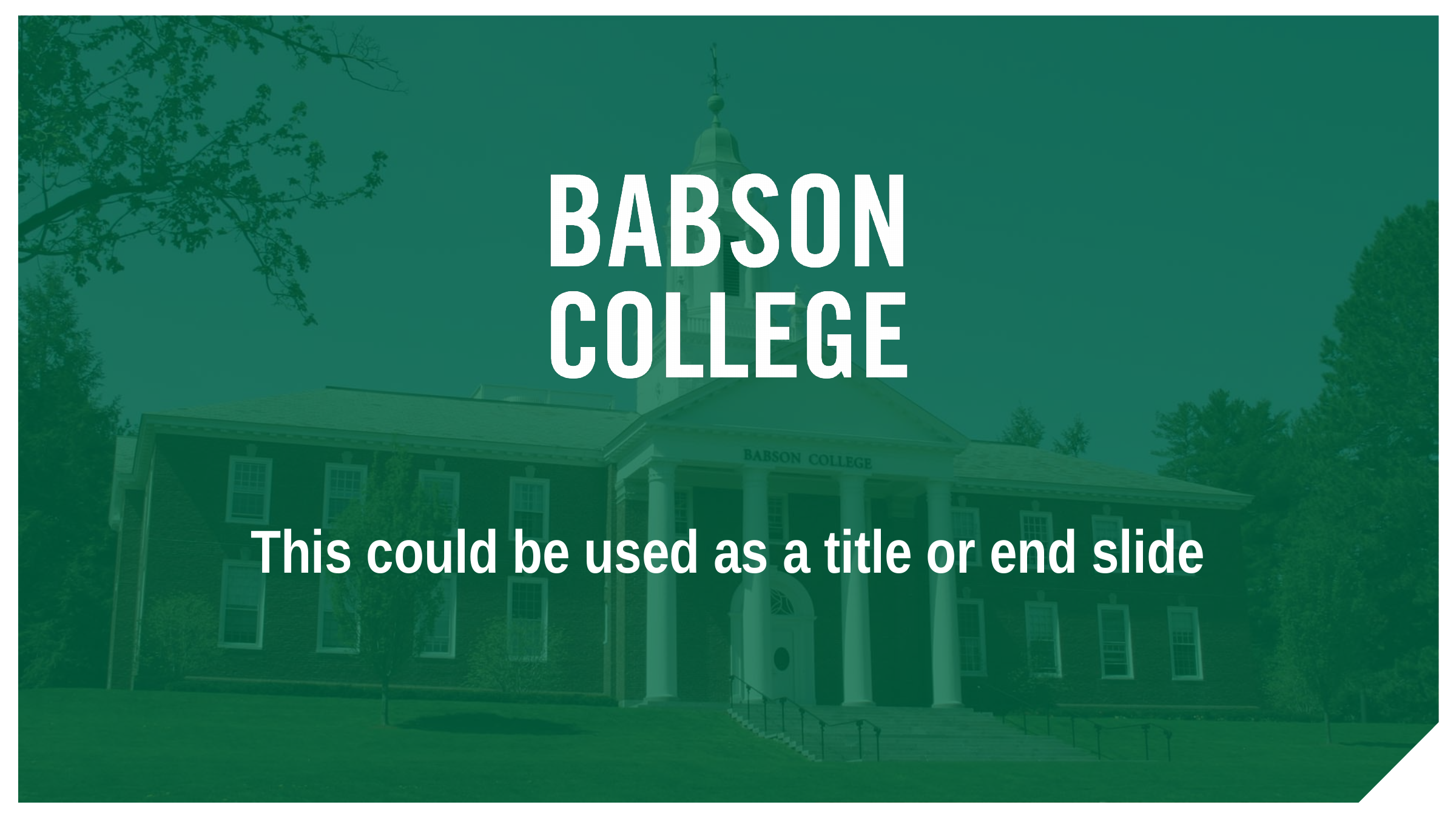

This could be used as a title or end slide